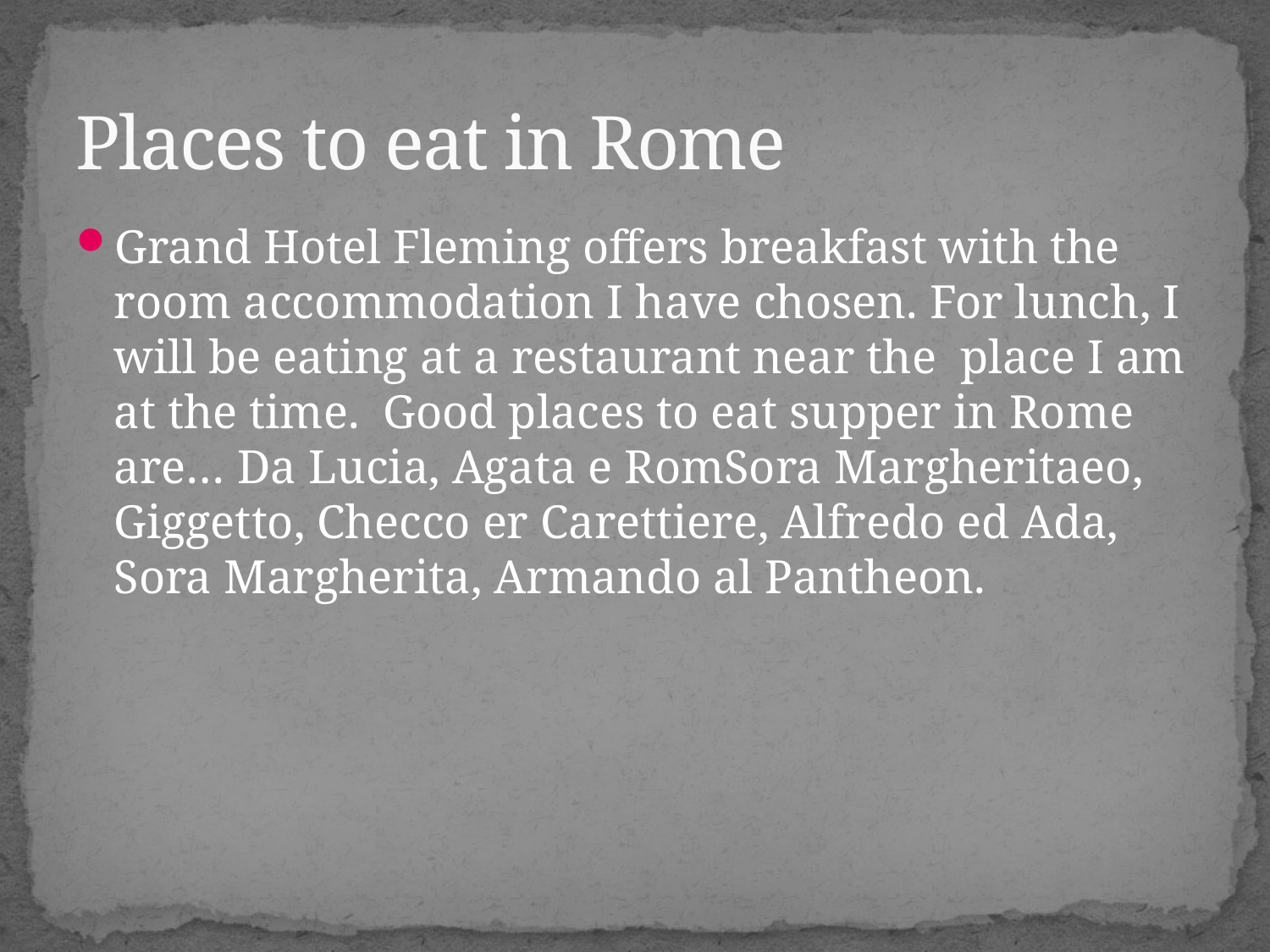

# Places to eat in Rome
Grand Hotel Fleming offers breakfast with the room accommodation I have chosen. For lunch, I will be eating at a restaurant near the  place I am at the time.  Good places to eat supper in Rome are… Da Lucia, Agata e RomSora Margheritaeo, Giggetto, Checco er Carettiere, Alfredo ed Ada, Sora Margherita, Armando al Pantheon.